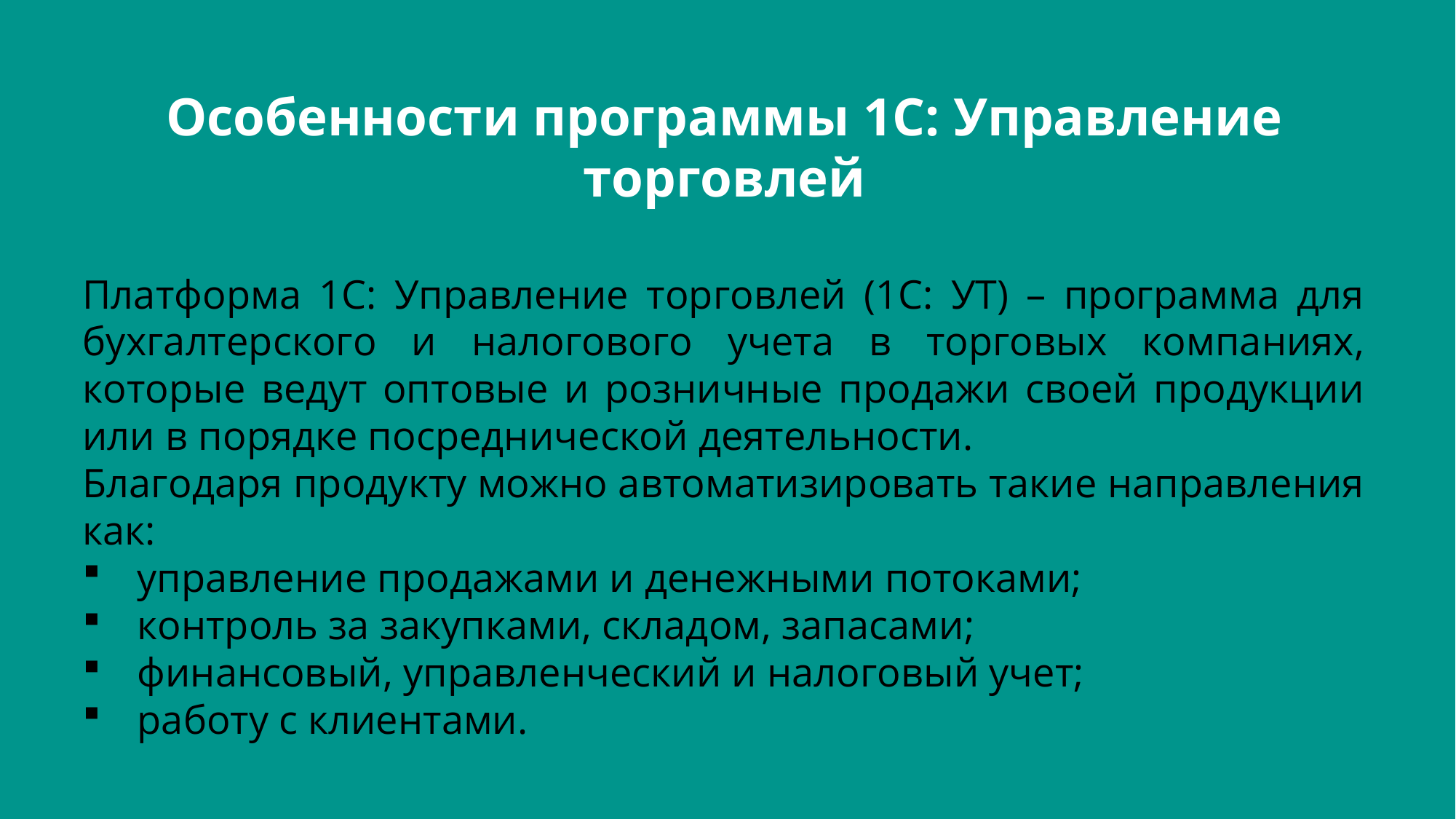

Особенности программы 1С: Управление торговлей

Платформа 1С: Управление торговлей (1С: УТ) – программа для бухгалтерского и налогового учета в торговых компаниях, которые ведут оптовые и розничные продажи своей продукции или в порядке посреднической деятельности.
Благодаря продукту можно автоматизировать такие направления как:
управление продажами и денежными потоками;
контроль за закупками, складом, запасами;
финансовый, управленческий и налоговый учет;
работу с клиентами.